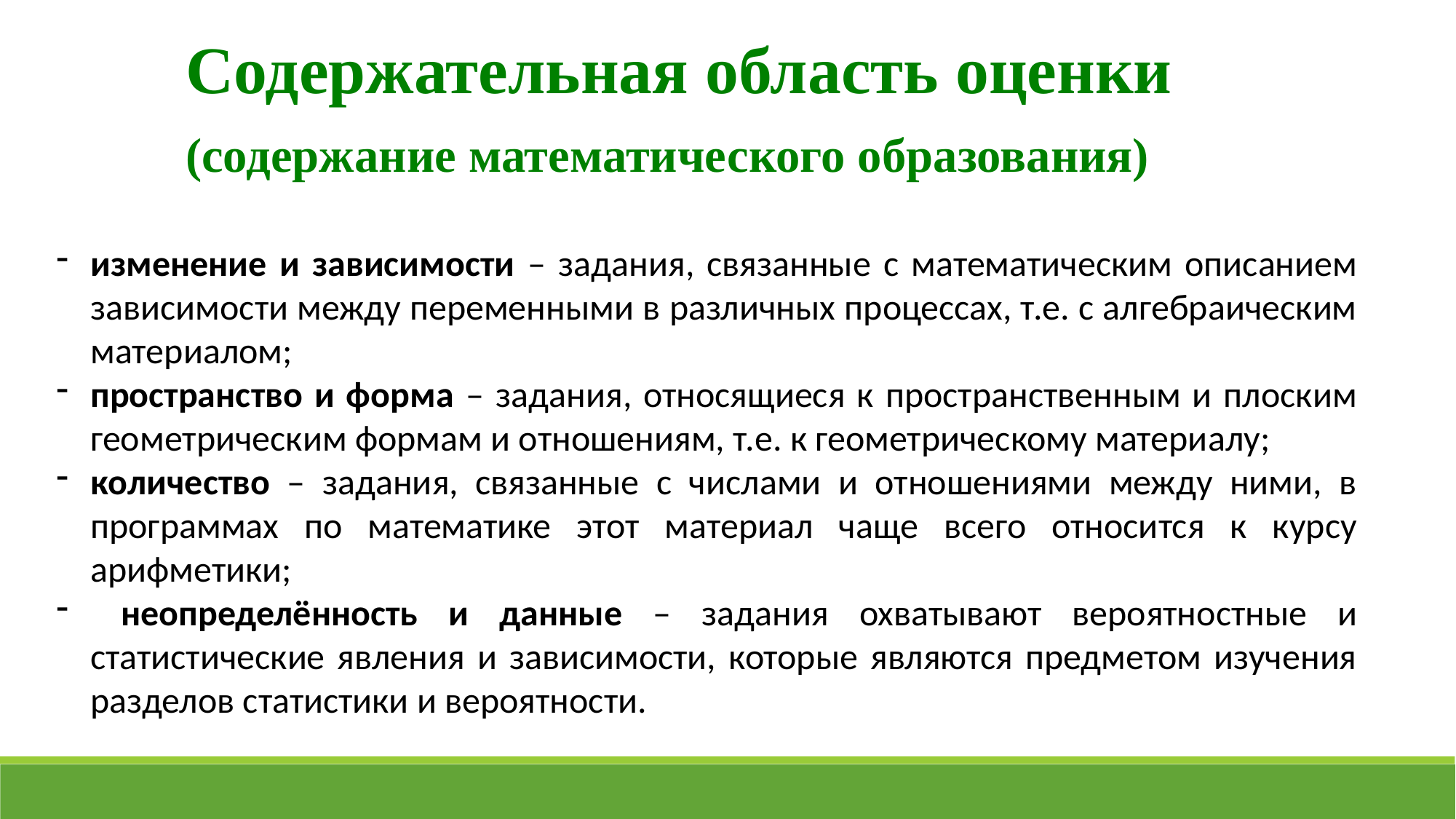

Содержательная область оценки
(содержание математического образования)
изменение и зависимости – задания, связанные с математическим описанием зависимости между переменными в различных процессах, т.е. с алгебраическим материалом;
пространство и форма – задания, относящиеся к пространственным и плоским геометрическим формам и отношениям, т.е. к геометрическому материалу;
количество – задания, связанные с числами и отношениями между ними, в программах по математике этот материал чаще всего относится к курсу арифметики;
 неопределённость и данные – задания охватывают вероятностные и статистические явления и зависимости, которые являются предметом изучения разделов статистики и вероятности.